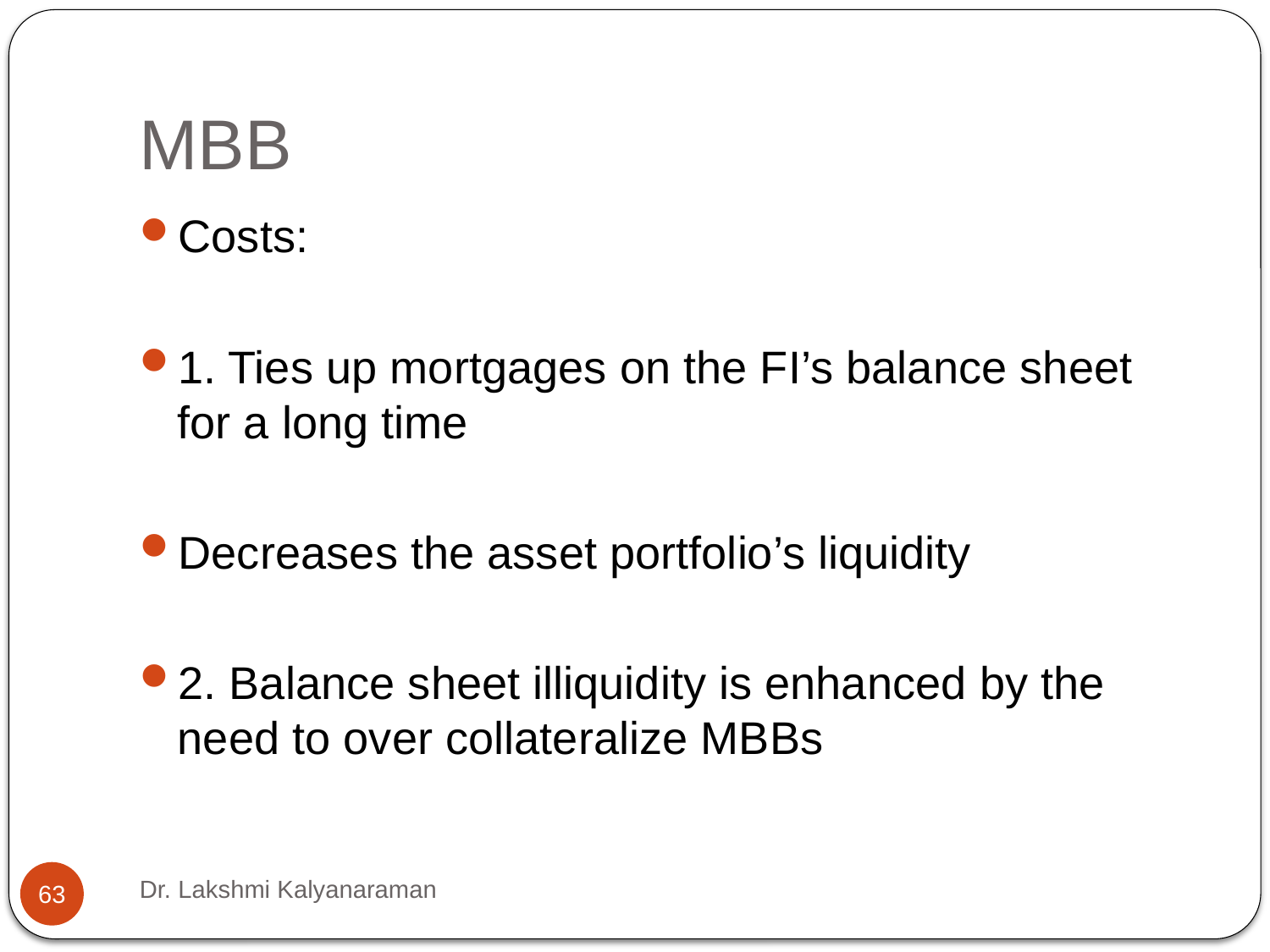

# MBB
Costs:

1. Ties up mortgages on the FI’s balance sheet for a long time

Decreases the asset portfolio’s liquidity

2. Balance sheet illiquidity is enhanced by the need to over collateralize MBBs
Dr. Lakshmi Kalyanaraman
63